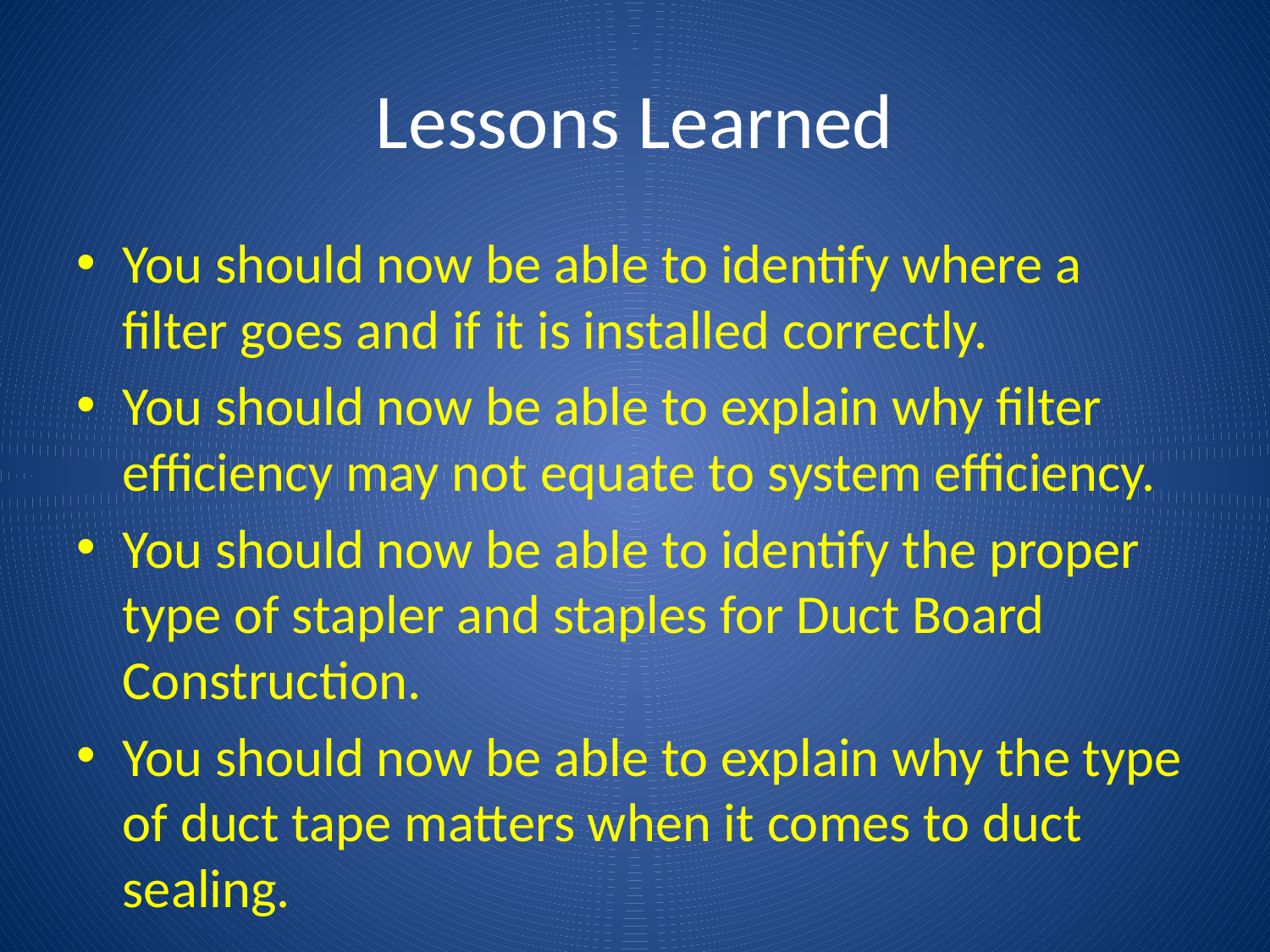

# Lessons Learned
You should now be able to identify where a filter goes and if it is installed correctly.
You should now be able to explain why filter efficiency may not equate to system efficiency.
You should now be able to identify the proper type of stapler and staples for Duct Board Construction.
You should now be able to explain why the type of duct tape matters when it comes to duct sealing.